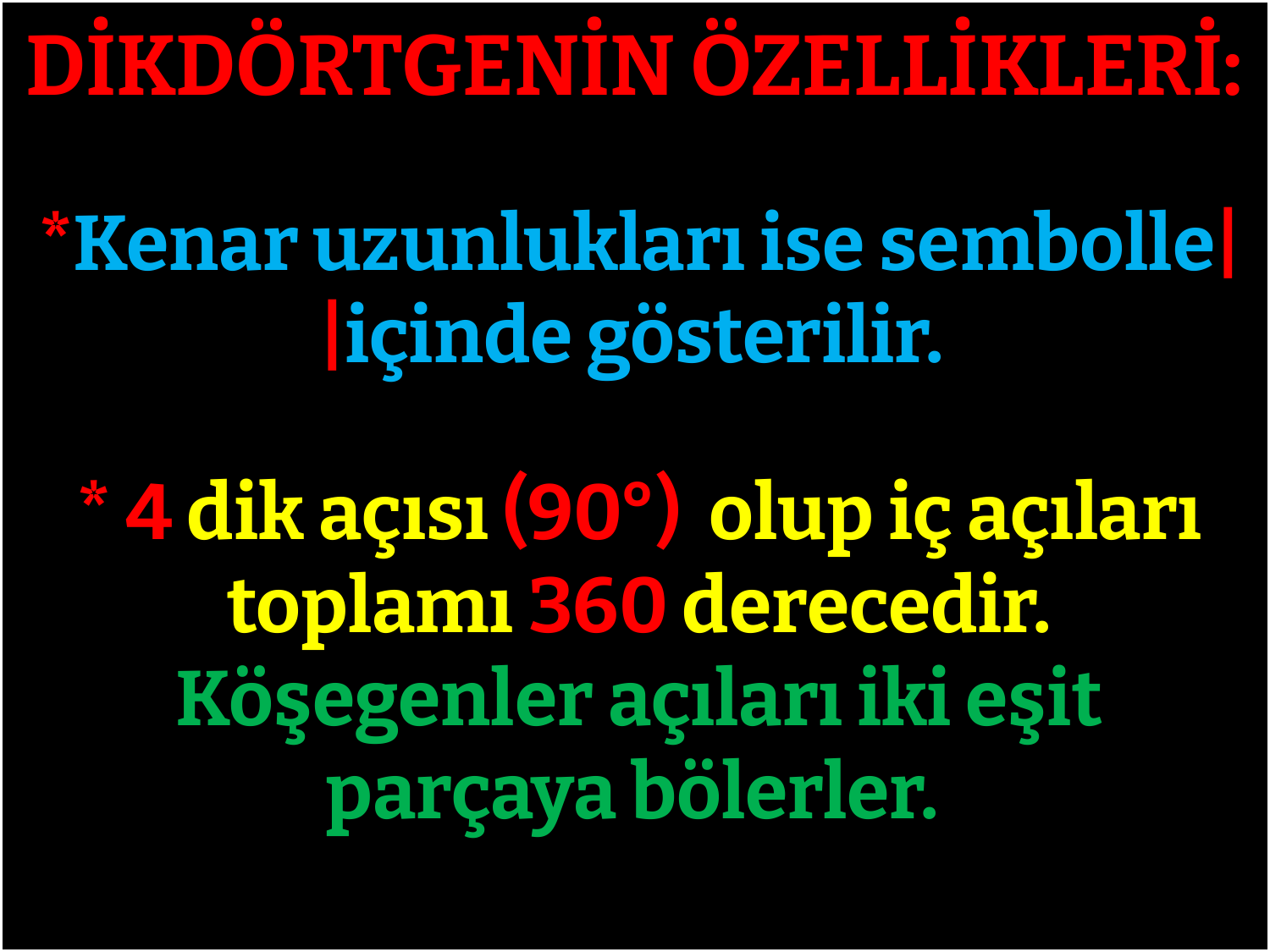

DİKDÖRTGENİN ÖZELLİKLERİ:
*Kenar uzunlukları ise sembolle| |içinde gösterilir.

#
* 4 dik açısı (90°)  olup iç açıları toplamı 360 derecedir. Köşegenler açıları iki eşit parçaya bölerler.